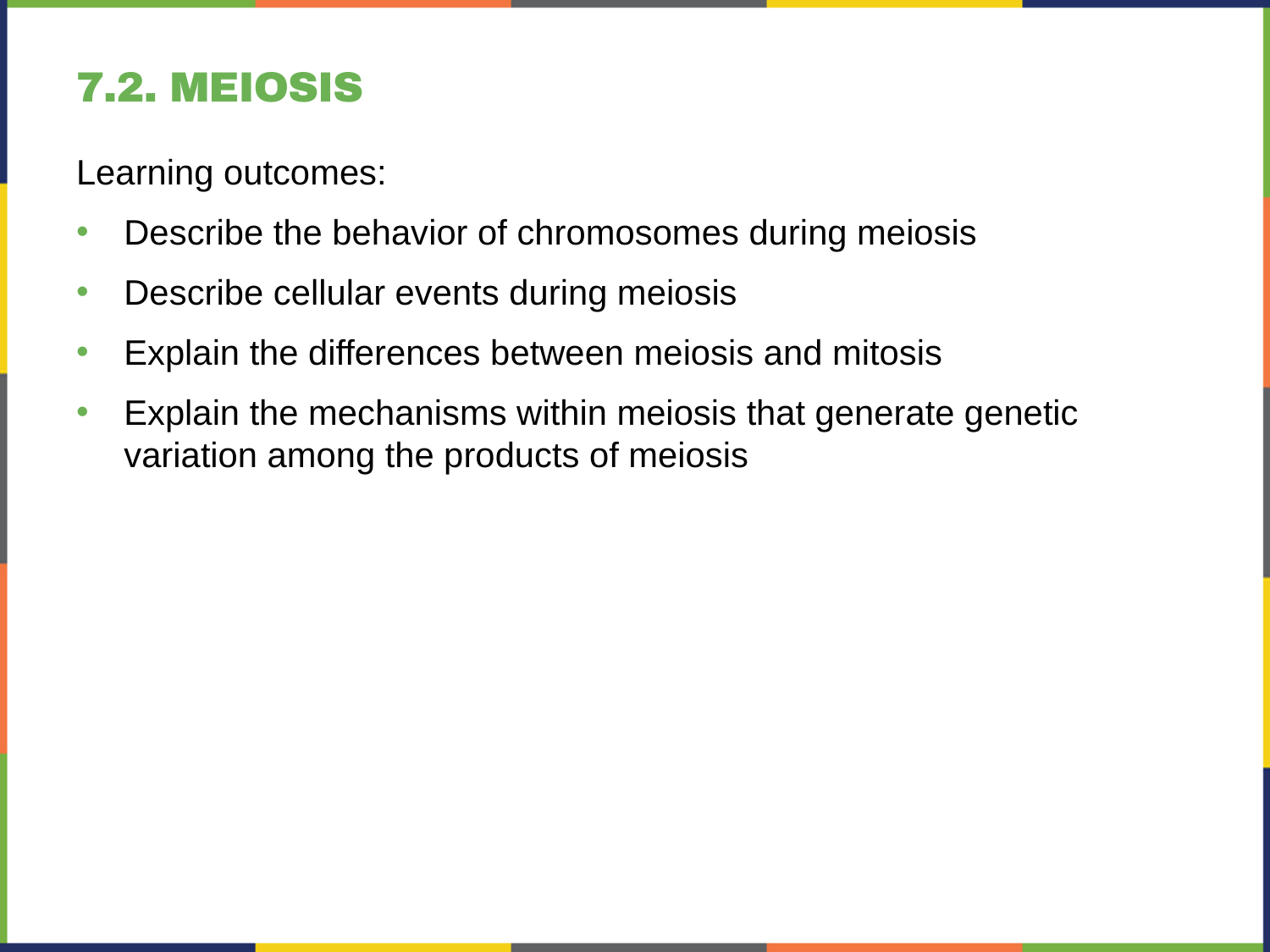

# 7.2. meiosis
Learning outcomes:
Describe the behavior of chromosomes during meiosis
Describe cellular events during meiosis
Explain the differences between meiosis and mitosis
Explain the mechanisms within meiosis that generate genetic variation among the products of meiosis